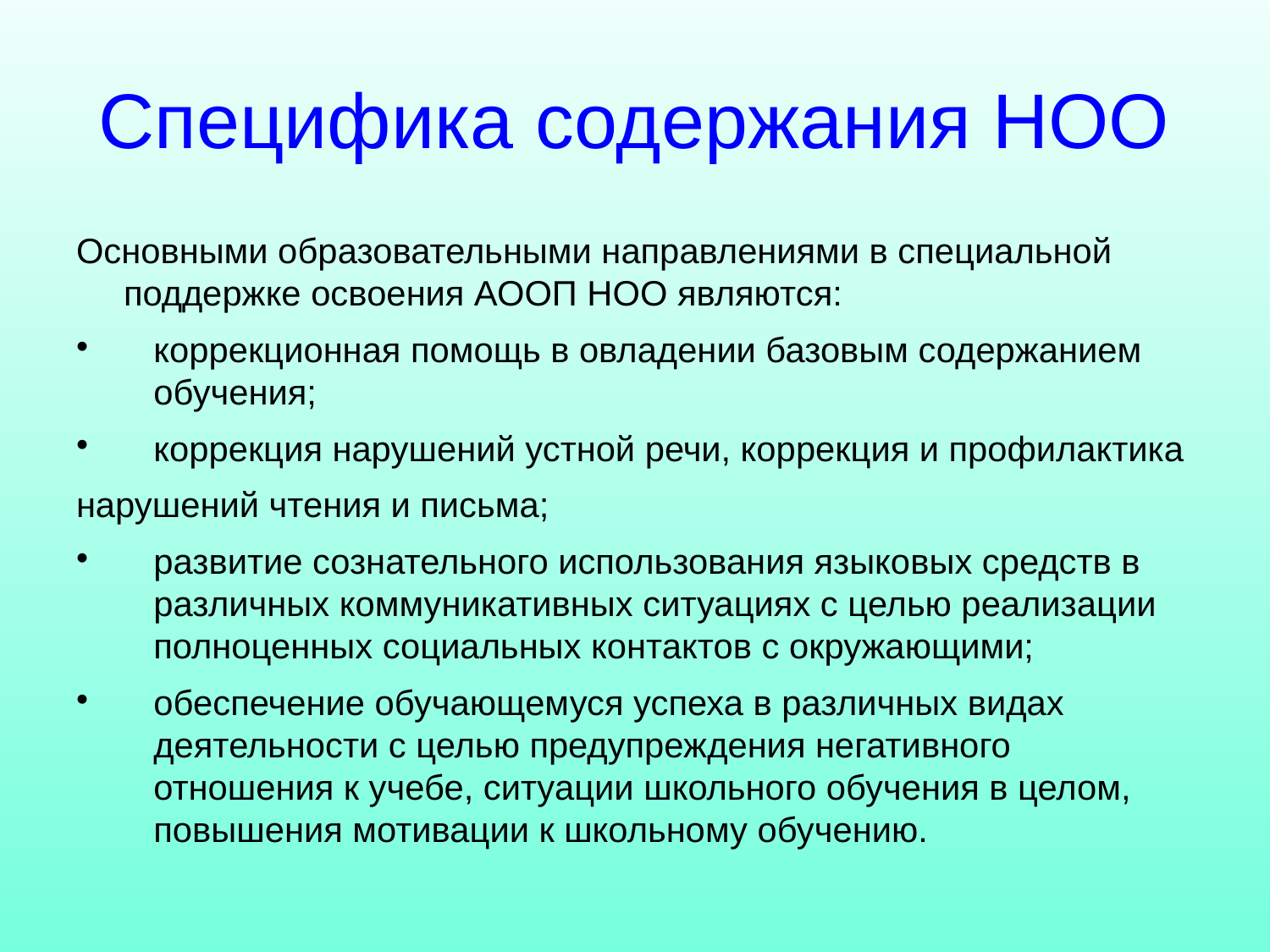

# Специфика содержания НОО
Основными образовательными направлениями в специальной поддержке освоения АООП НОО являются:
коррекционная помощь в овладении базовым содержанием обучения;
коррекция нарушений устной речи, коррекция и профилактика
нарушений чтения и письма;
развитие сознательного использования языковых средств в различных коммуникативных ситуациях с целью реализации полноценных социальных контактов с окружающими;
обеспечение обучающемуся успеха в различных видах деятельности с целью предупреждения негативного отношения к учебе, ситуации школьного обучения в целом, повышения мотивации к школьному обучению.